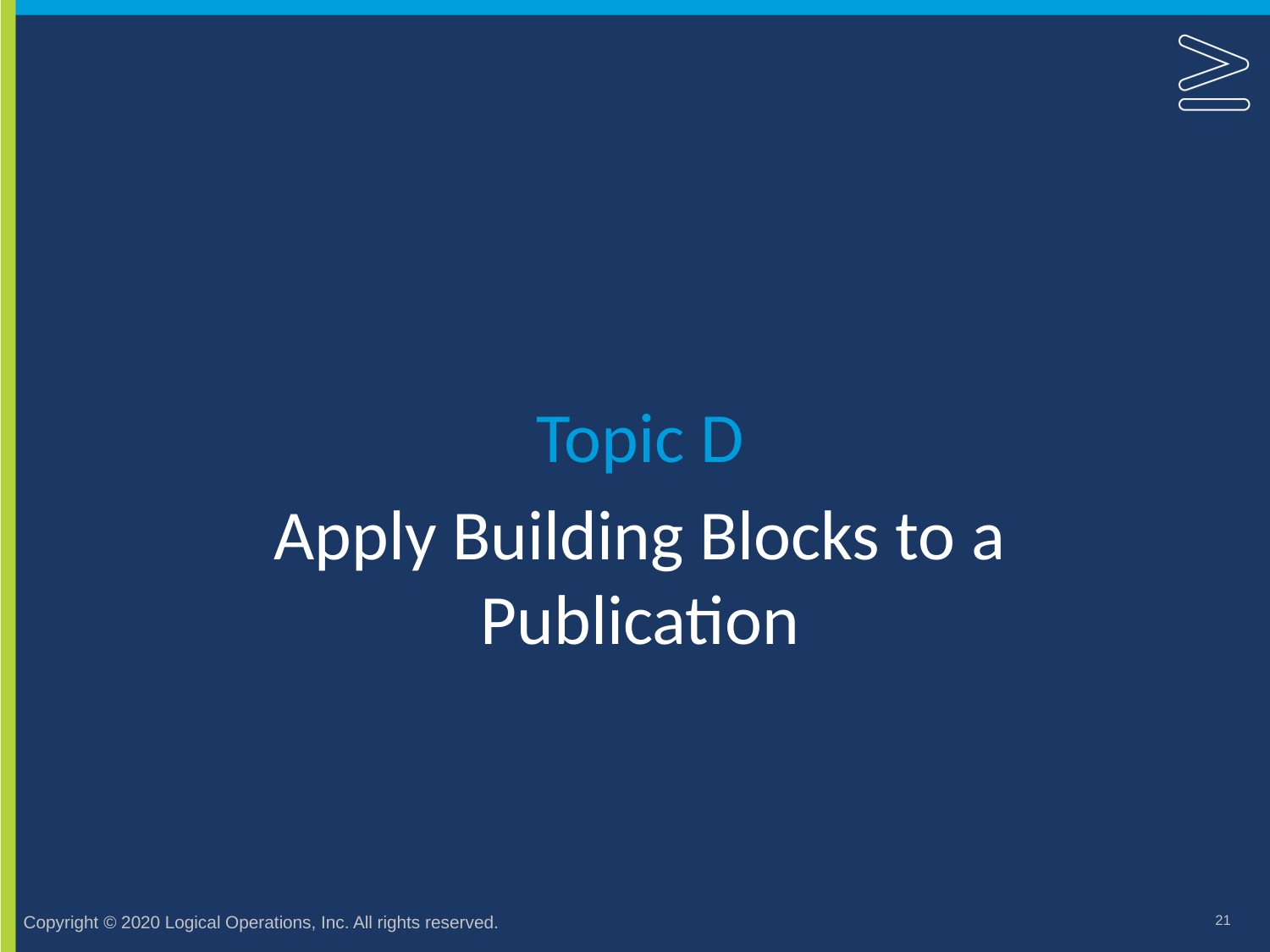

Topic D
# Apply Building Blocks to a Publication
21